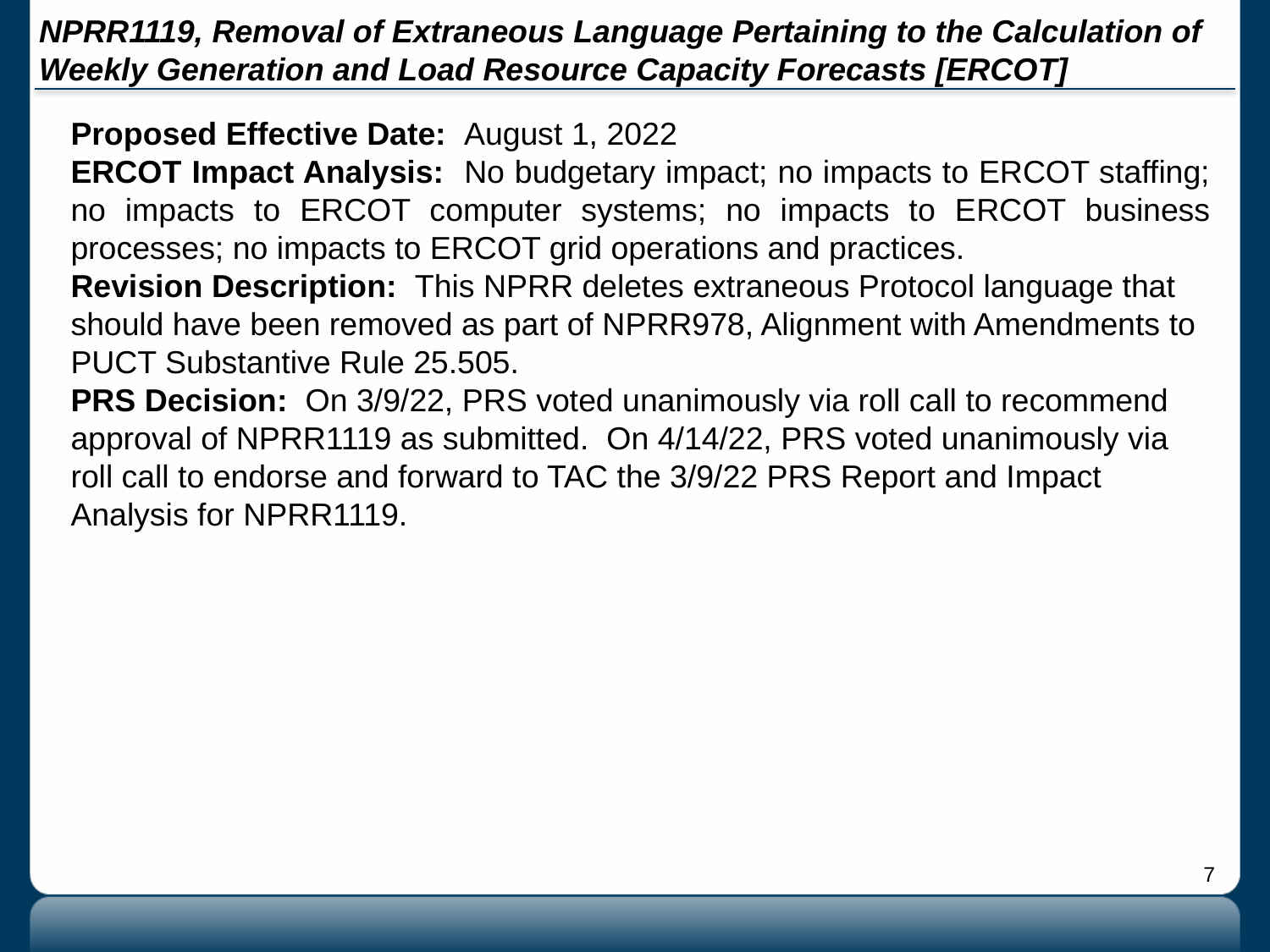

# NPRR1119, Removal of Extraneous Language Pertaining to the Calculation of Weekly Generation and Load Resource Capacity Forecasts [ERCOT]
Proposed Effective Date:  August 1, 2022
ERCOT Impact Analysis:  No budgetary impact; no impacts to ERCOT staffing; no impacts to ERCOT computer systems; no impacts to ERCOT business processes; no impacts to ERCOT grid operations and practices.
Revision Description:  This NPRR deletes extraneous Protocol language that should have been removed as part of NPRR978, Alignment with Amendments to PUCT Substantive Rule 25.505.
PRS Decision:  On 3/9/22, PRS voted unanimously via roll call to recommend approval of NPRR1119 as submitted.  On 4/14/22, PRS voted unanimously via roll call to endorse and forward to TAC the 3/9/22 PRS Report and Impact Analysis for NPRR1119.